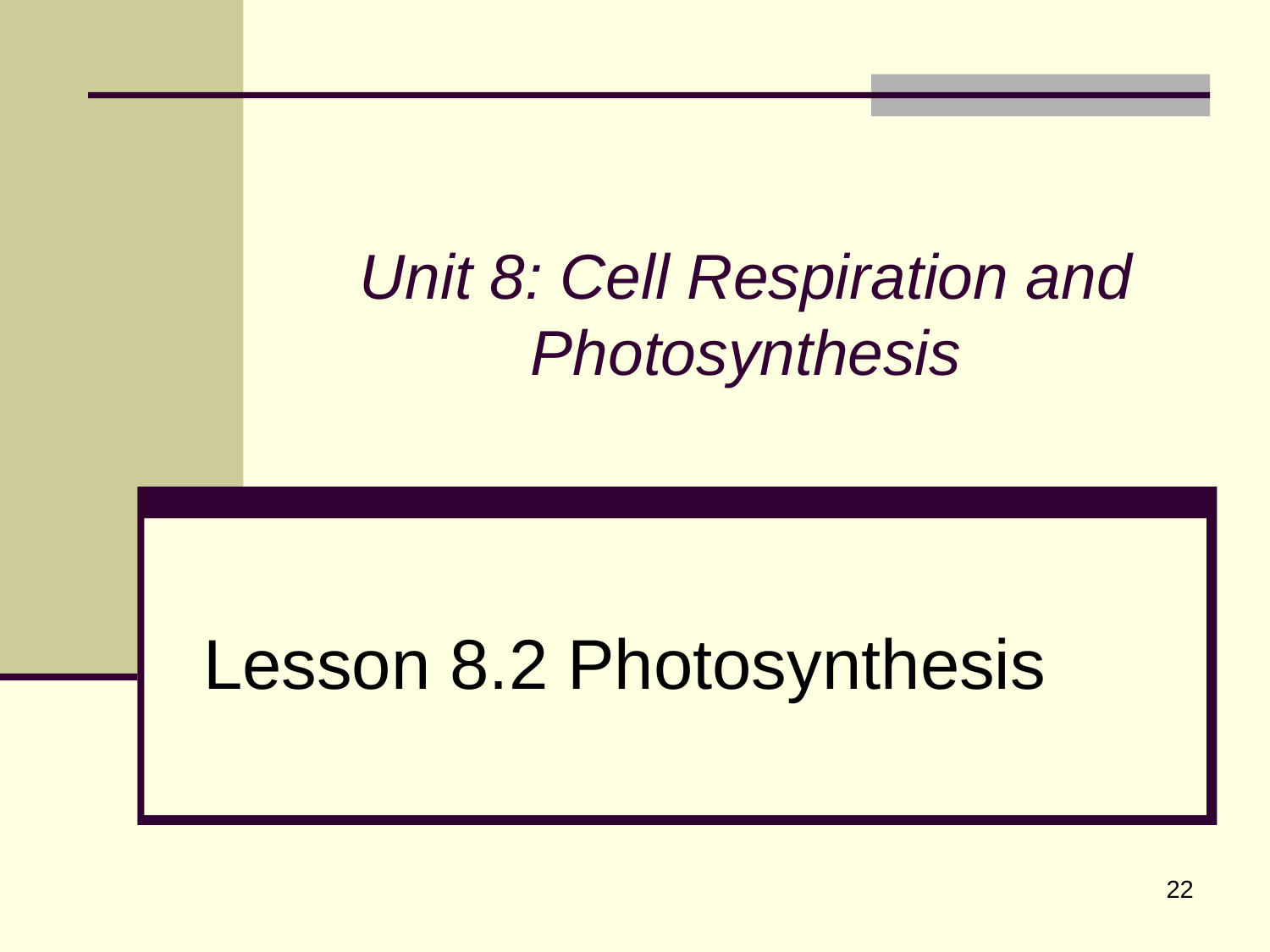

# Unit 8: Cell Respiration and Photosynthesis
Lesson 8.2 Photosynthesis
22